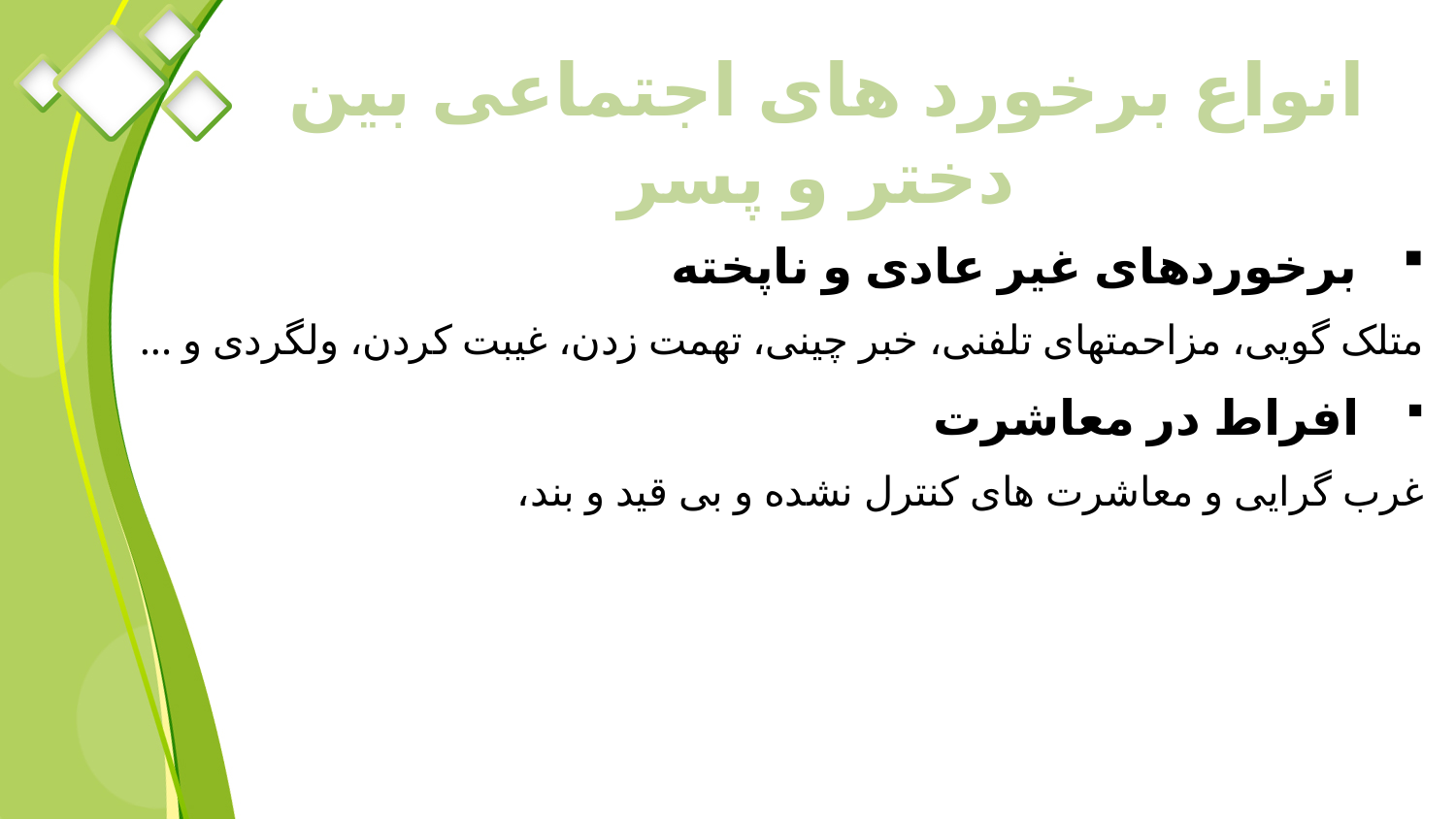

انواع برخورد های اجتماعی بین دختر و پسر
 برخوردهای غیر عادی و ناپخته
متلک گویی، مزاحمتهای تلفنی، خبر چینی، تهمت زدن، غیبت کردن، ولگردی و ...
 افراط در معاشرت
غرب گرایی و معاشرت های کنترل نشده و بی قید و بند،